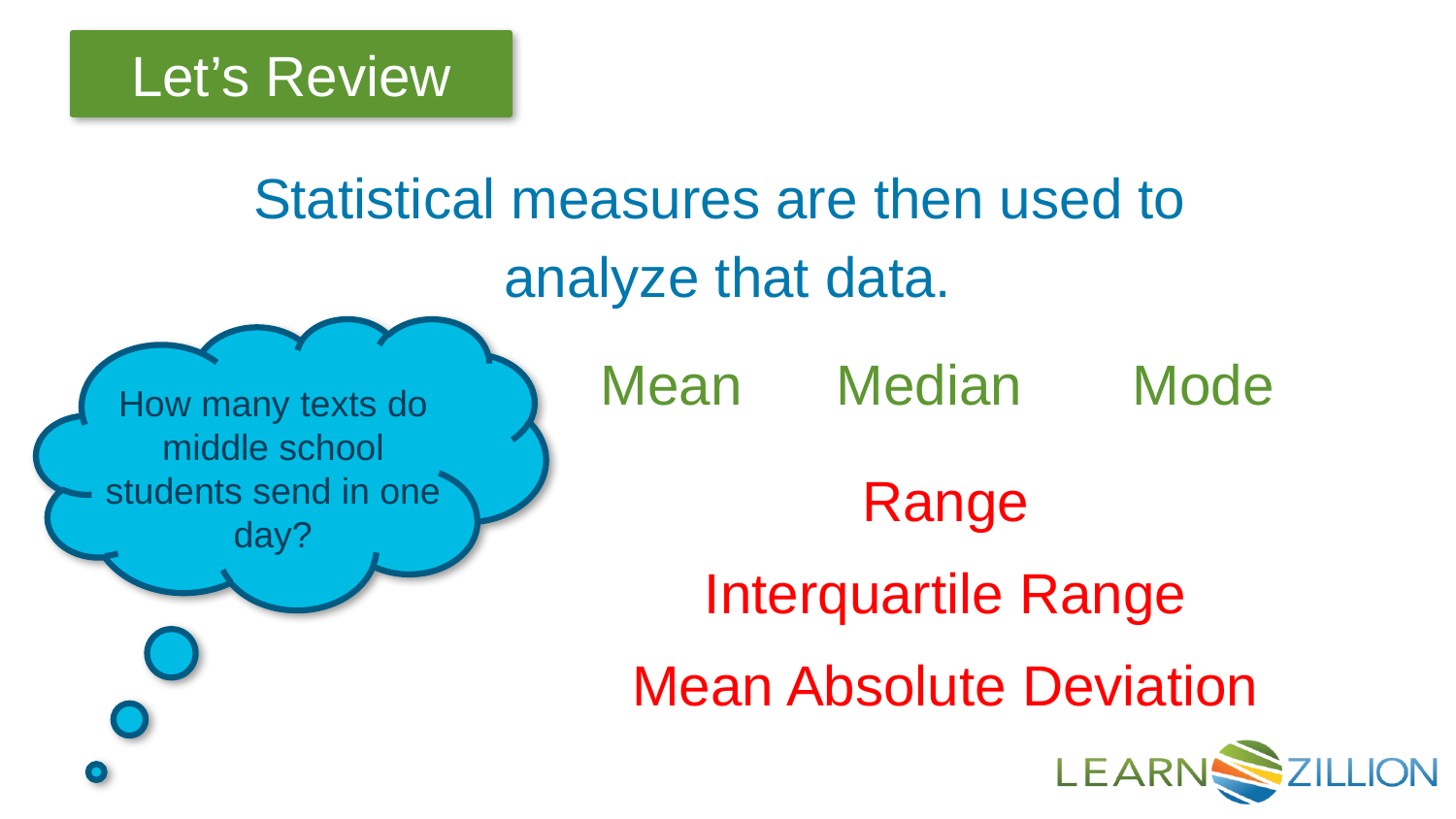

Statistical measures are then used to
analyze that data.

                      Mean      Median       Mode

                       Range

                       Interquartile Range

                       Mean Absolute Deviation

How many texts do middle school students send in one day?